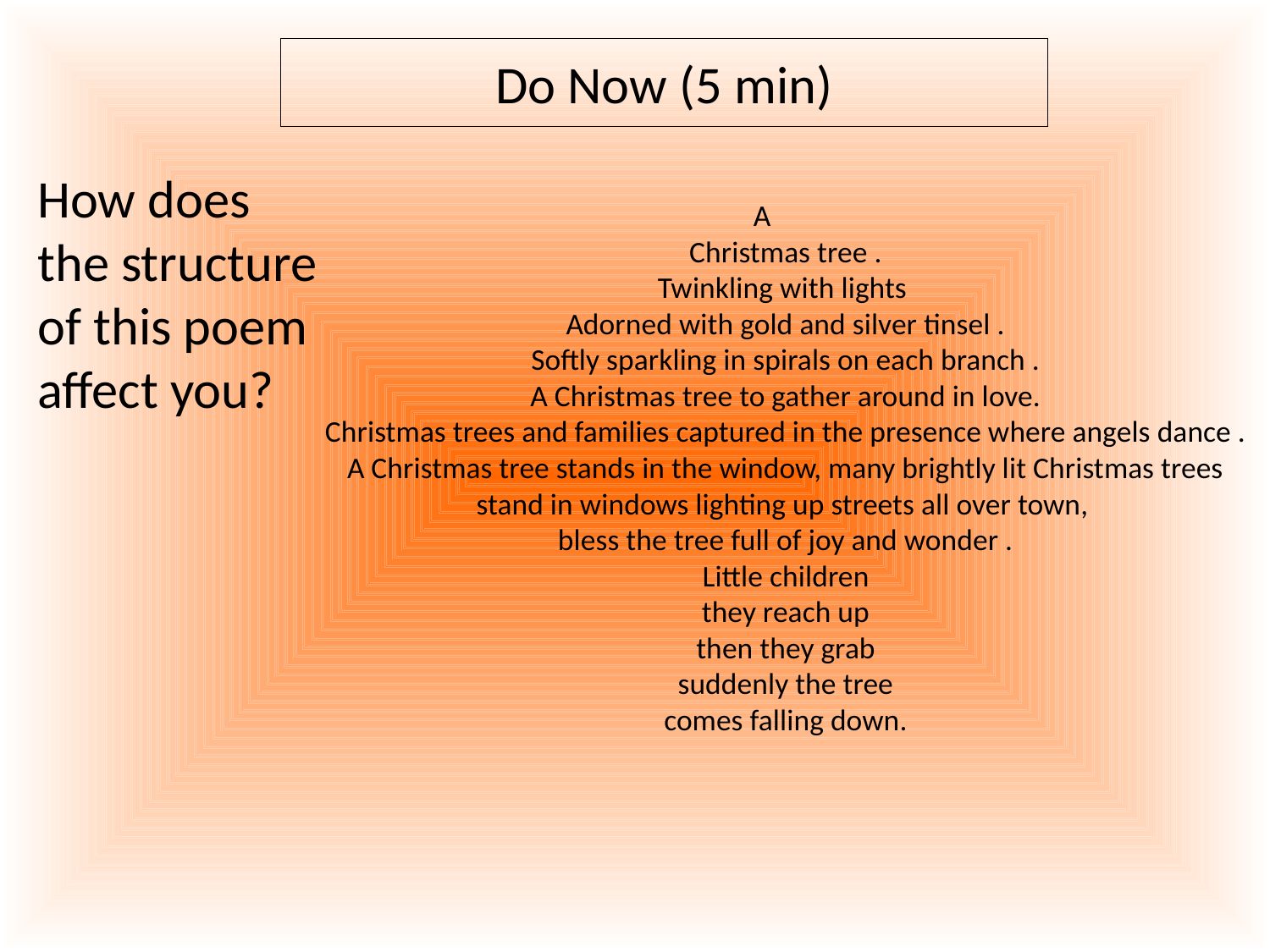

Do Now (5 min)
How does
the structure
of this poem
affect you?
A
Christmas tree .
Twinkling with lights
Adorned with gold and silver tinsel .
Softly sparkling in spirals on each branch .
A Christmas tree to gather around in love.
Christmas trees and families captured in the presence where angels dance .
A Christmas tree stands in the window, many brightly lit Christmas trees stand in windows lighting up streets all over town,
bless the tree full of joy and wonder .
Little children
they reach up
then they grab
suddenly the tree
comes falling down.